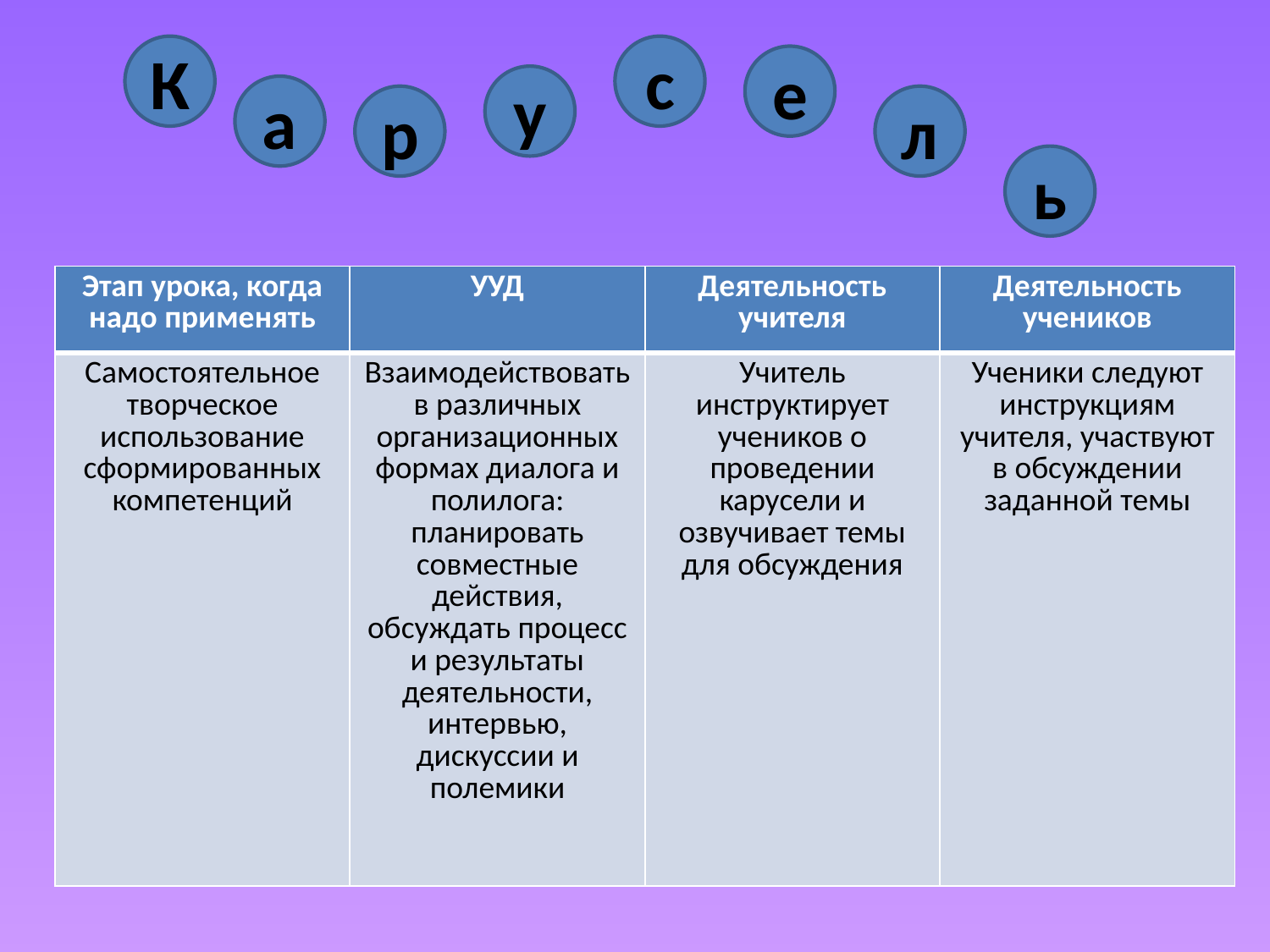

К
с
е
у
а
р
л
ь
| Этап урока, когда надо применять | УУД | Деятельность учителя | Деятельность учеников |
| --- | --- | --- | --- |
| Самостоятельное творческое использование сформированных компетенций | Взаимодействовать в различных организационных формах диалога и полилога: планировать совместные действия, обсуждать процесс и результаты деятельности, интервью, дискуссии и полемики | Учитель инструктирует учеников о проведении карусели и озвучивает темы для обсуждения | Ученики следуют инструкциям учителя, участвуют в обсуждении заданной темы |